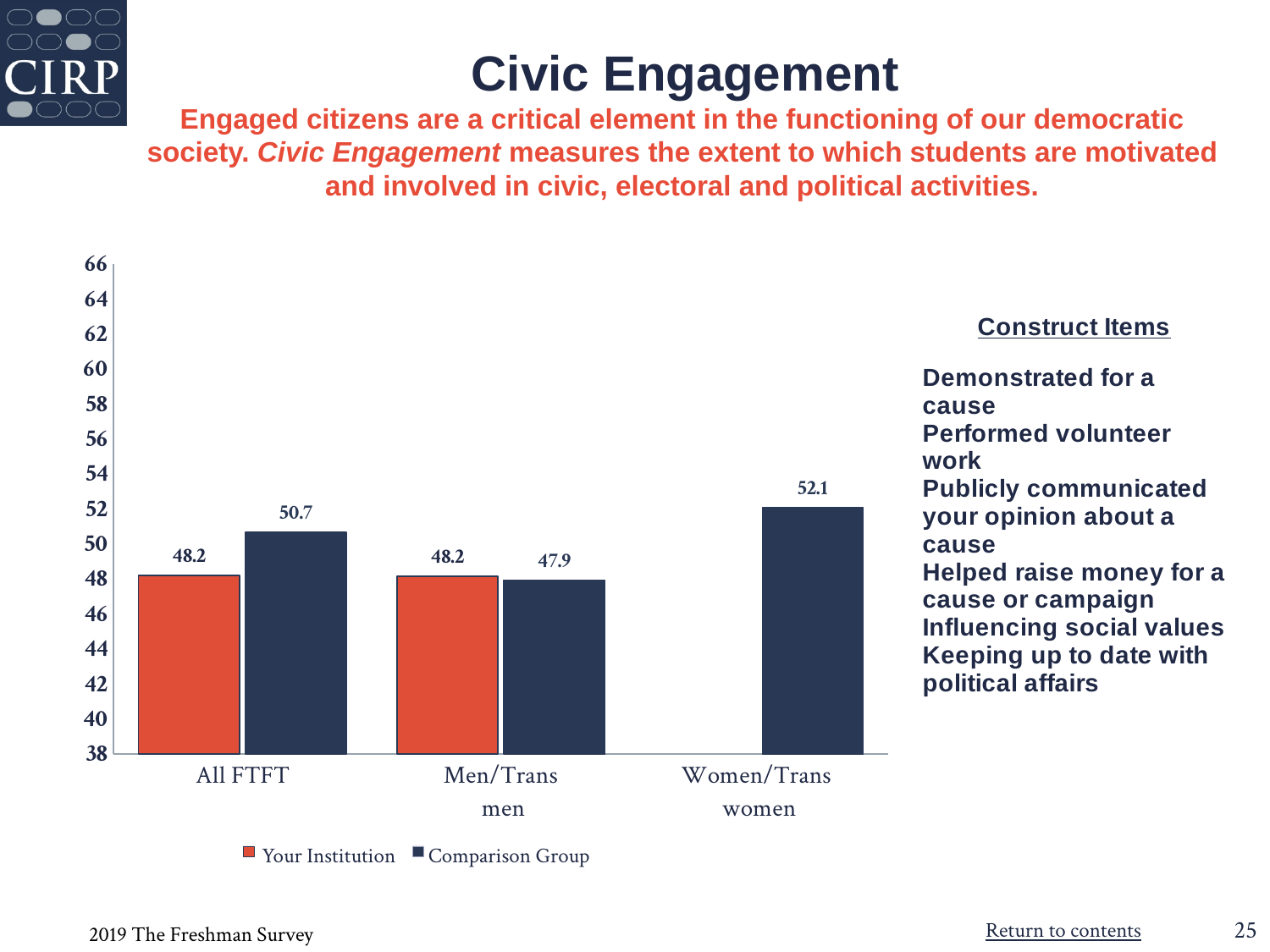

Civic Engagement
Engaged citizens are a critical element in the functioning of our democratic society. Civic Engagement measures the extent to which students are motivated and involved in civic, electoral and political activities.

### Chart

| Category |  |  |
|---|---|---|
| All FTFT | 48.22 | 50.67 |
| Men/Trans
 men | 48.17 | 47.94 |
| Women/Trans
women | 0.0 | 52.09 |
  Your Institution       Comparison Group

2019 The Freshman Survey
Return to contents
25